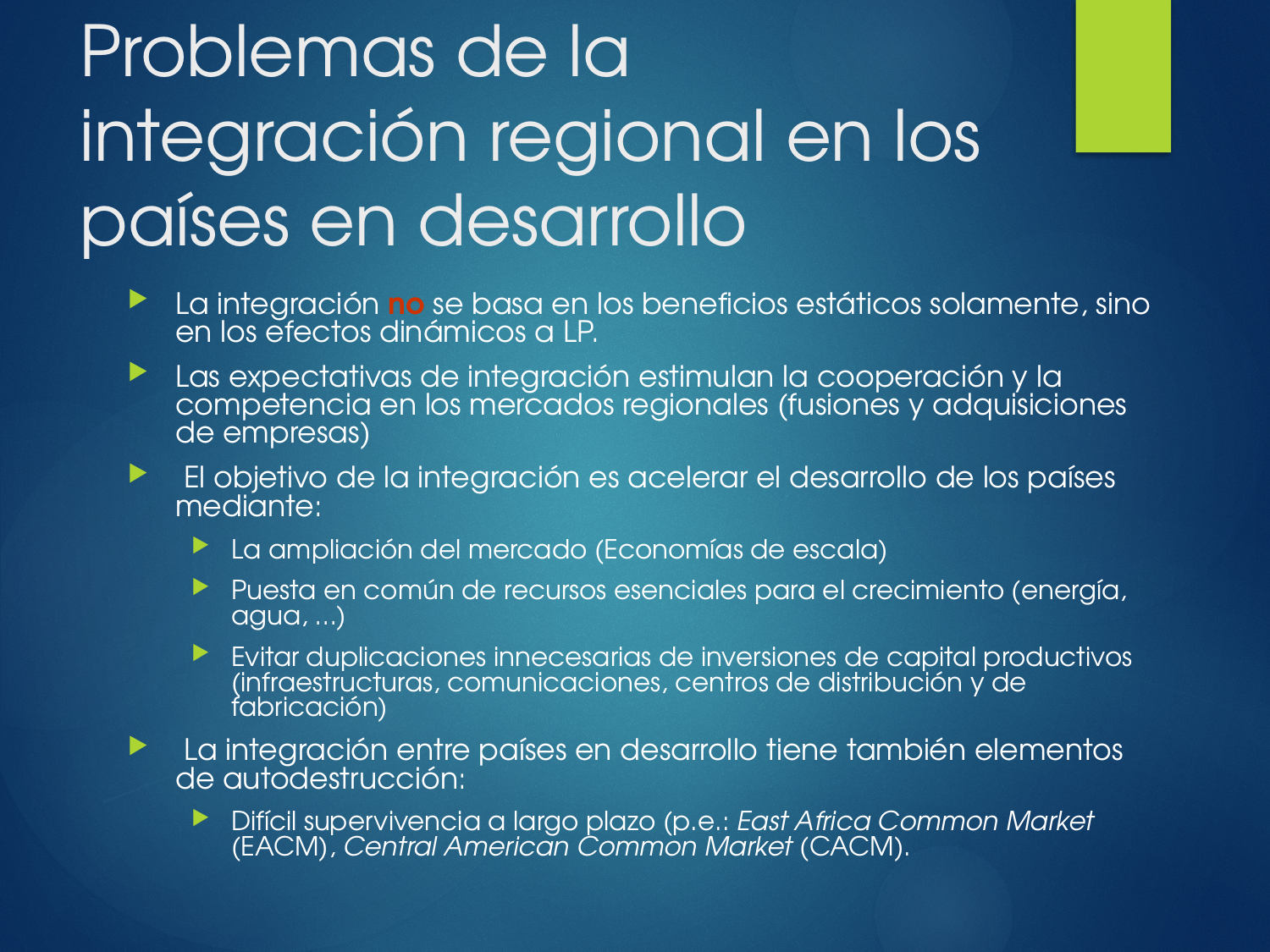

# Problemas de la integración regional en los países en desarrollo
La integración no se basa en los beneficios estáticos solamente, sino en los efectos dinámicos a LP.
Las expectativas de integración estimulan la cooperación y la competencia en los mercados regionales (fusiones y adquisiciones de empresas)
 El objetivo de la integración es acelerar el desarrollo de los países mediante:
La ampliación del mercado (Economías de escala)
Puesta en común de recursos esenciales para el crecimiento (energía, agua, …)
Evitar duplicaciones innecesarias de inversiones de capital productivos (infraestructuras, comunicaciones, centros de distribución y de fabricación)
 La integración entre países en desarrollo tiene también elementos de autodestrucción:
Difícil supervivencia a largo plazo (p.e.: East Africa Common Market (EACM), Central American Common Market (CACM).